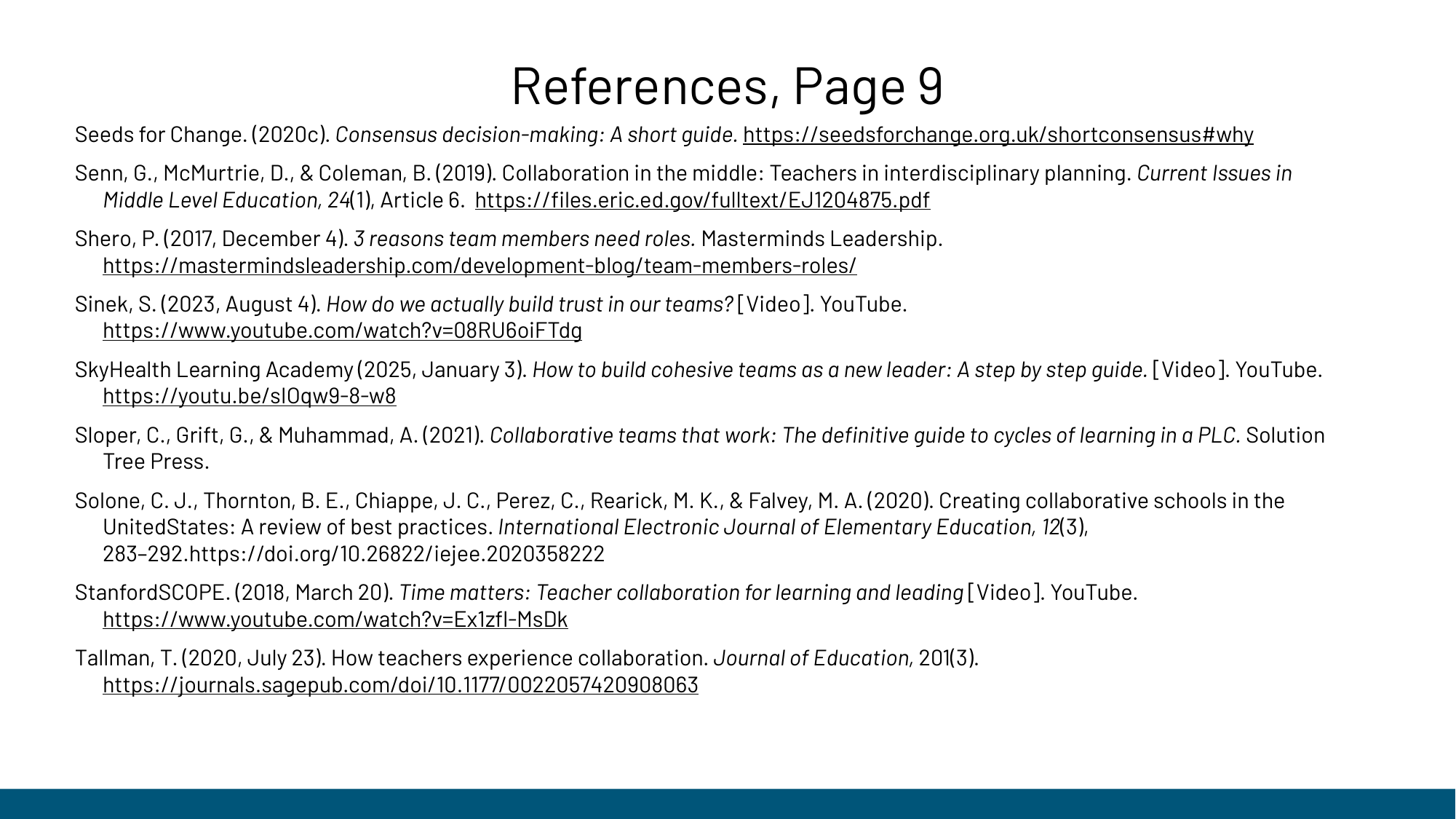

References, Page 9
Seeds for Change. (2020c). Consensus decision-making: A short guide. https://seedsforchange.org.uk/shortconsensus#why
Senn, G., McMurtrie, D., & Coleman, B. (2019). Collaboration in the middle: Teachers in interdisciplinary planning. Current Issues in Middle Level Education, 24(1), Article 6.  https://files.eric.ed.gov/fulltext/EJ1204875.pdf
Shero, P. (2017, December 4). 3 reasons team members need roles. Masterminds Leadership. https://mastermindsleadership.com/development-blog/team-members-roles/
Sinek, S. (2023, August 4). How do we actually build trust in our teams? [Video]. YouTube. https://www.youtube.com/watch?v=08RU6oiFTdg
SkyHealth Learning Academy (2025, January 3). How to build cohesive teams as a new leader: A step by step guide. [Video]. YouTube. https://youtu.be/sIOqw9-8-w8
Sloper, C., Grift, G., & Muhammad, A. (2021). Collaborative teams that work: The definitive guide to cycles of learning in a PLC. Solution Tree Press.
Solone, C. J., Thornton, B. E., Chiappe, J. C., Perez, C., Rearick, M. K., & Falvey, M. A. (2020). Creating collaborative schools in the UnitedStates: A review of best practices. International Electronic Journal of Elementary Education, 12(3), 283–292.https://doi.org/10.26822/iejee.2020358222
StanfordSCOPE. (2018, March 20). Time matters: Teacher collaboration for learning and leading [Video]. YouTube. https://www.youtube.com/watch?v=Ex1zfl-MsDk
Tallman, T. (2020, July 23). How teachers experience collaboration. Journal of Education, 201(3). https://journals.sagepub.com/doi/10.1177/0022057420908063